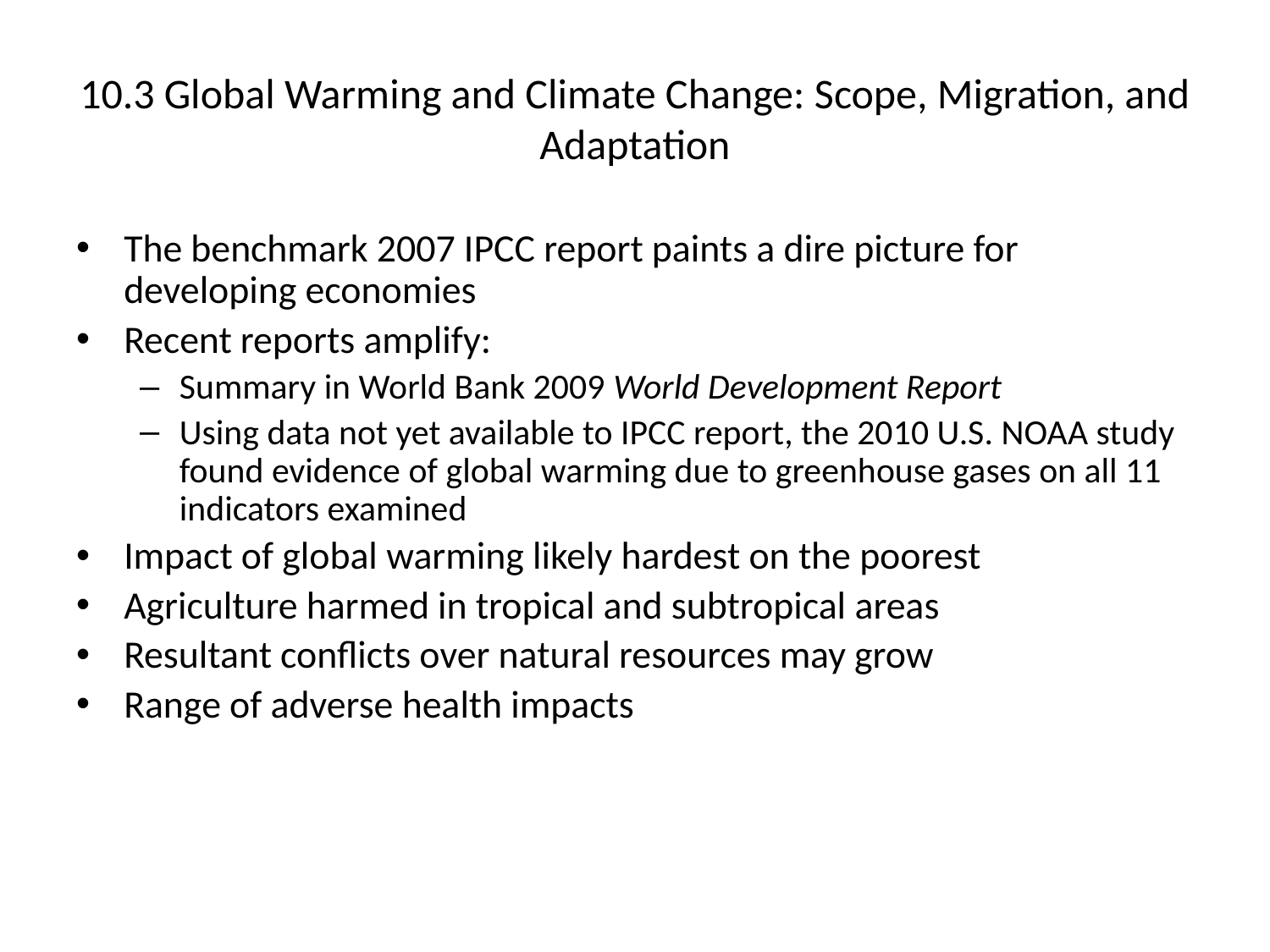

10.3 Global Warming and Climate Change: Scope, Migration, and Adaptation
The benchmark 2007 IPCC report paints a dire picture for developing economies
Recent reports amplify:
Summary in World Bank 2009 World Development Report
Using data not yet available to IPCC report, the 2010 U.S. NOAA study found evidence of global warming due to greenhouse gases on all 11 indicators examined
Impact of global warming likely hardest on the poorest
Agriculture harmed in tropical and subtropical areas
Resultant conflicts over natural resources may grow
Range of adverse health impacts